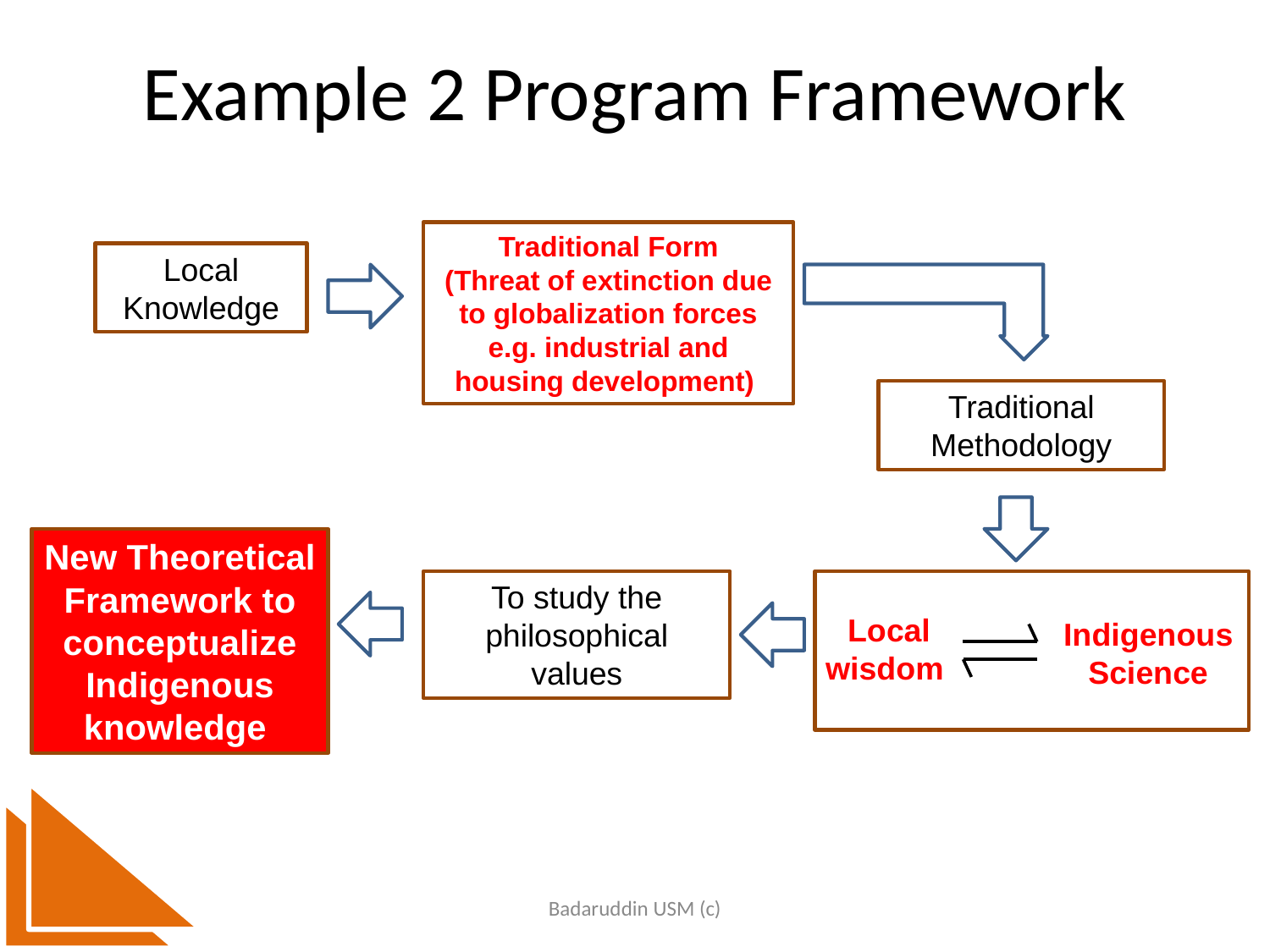

# Example 2 Program Framework
Traditional Form
(Threat of extinction due to globalization forces e.g. industrial and housing development)
Local Knowledge

Traditional Methodology

New Theoretical Framework to conceptualize Indigenous knowledge

Local wisdom
Indigenous Science
To study the philosophical values

Badaruddin USM (c)